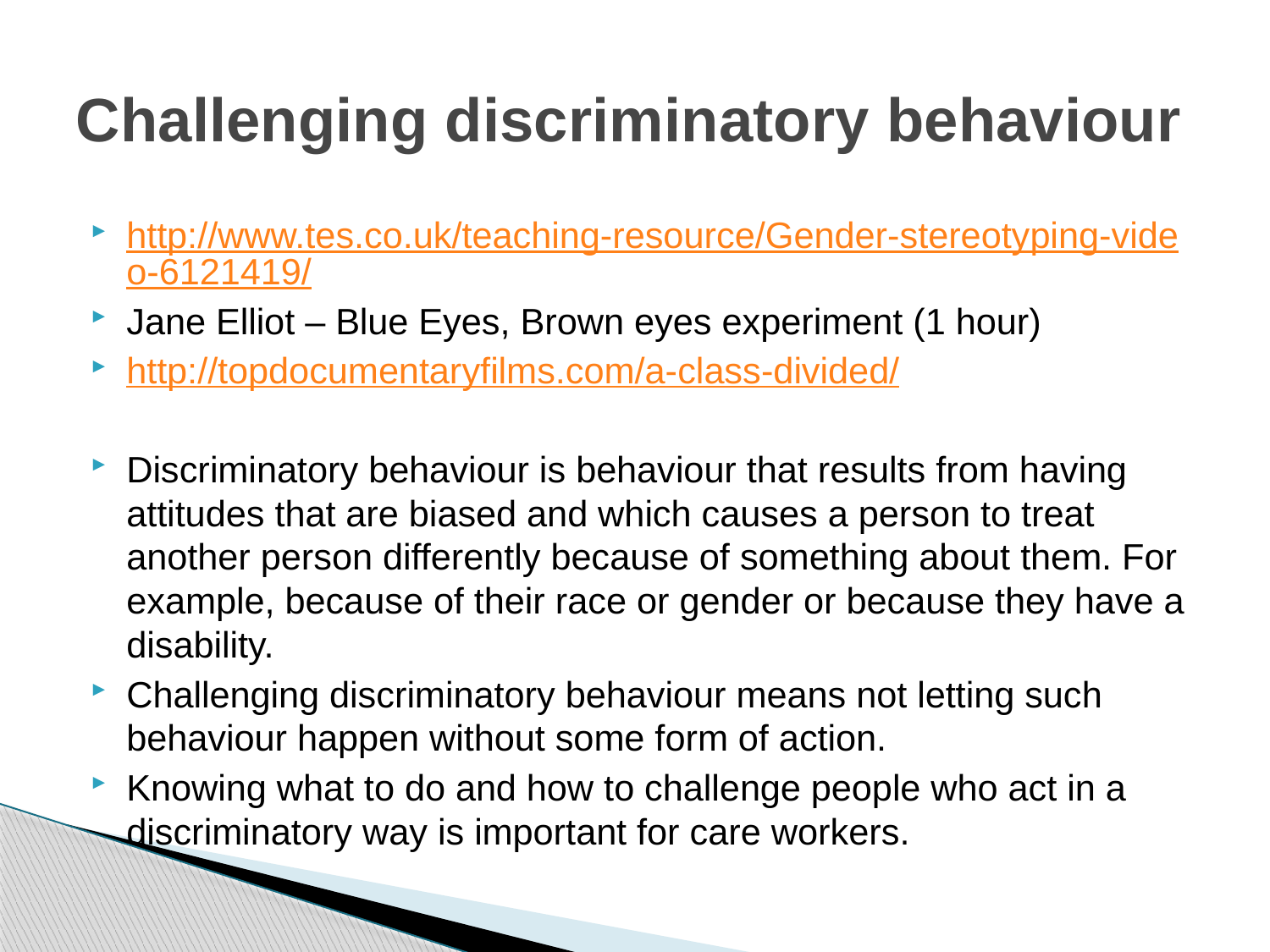

# Challenging discriminatory behaviour
http://www.tes.co.uk/teaching-resource/Gender-stereotyping-video-6121419/
Jane Elliot – Blue Eyes, Brown eyes experiment (1 hour)
http://topdocumentaryfilms.com/a-class-divided/

Discriminatory behaviour is behaviour that results from having attitudes that are biased and which causes a person to treat another person differently because of something about them. For example, because of their race or gender or because they have a disability.
Challenging discriminatory behaviour means not letting such behaviour happen without some form of action.
Knowing what to do and how to challenge people who act in a discriminatory way is important for care workers.